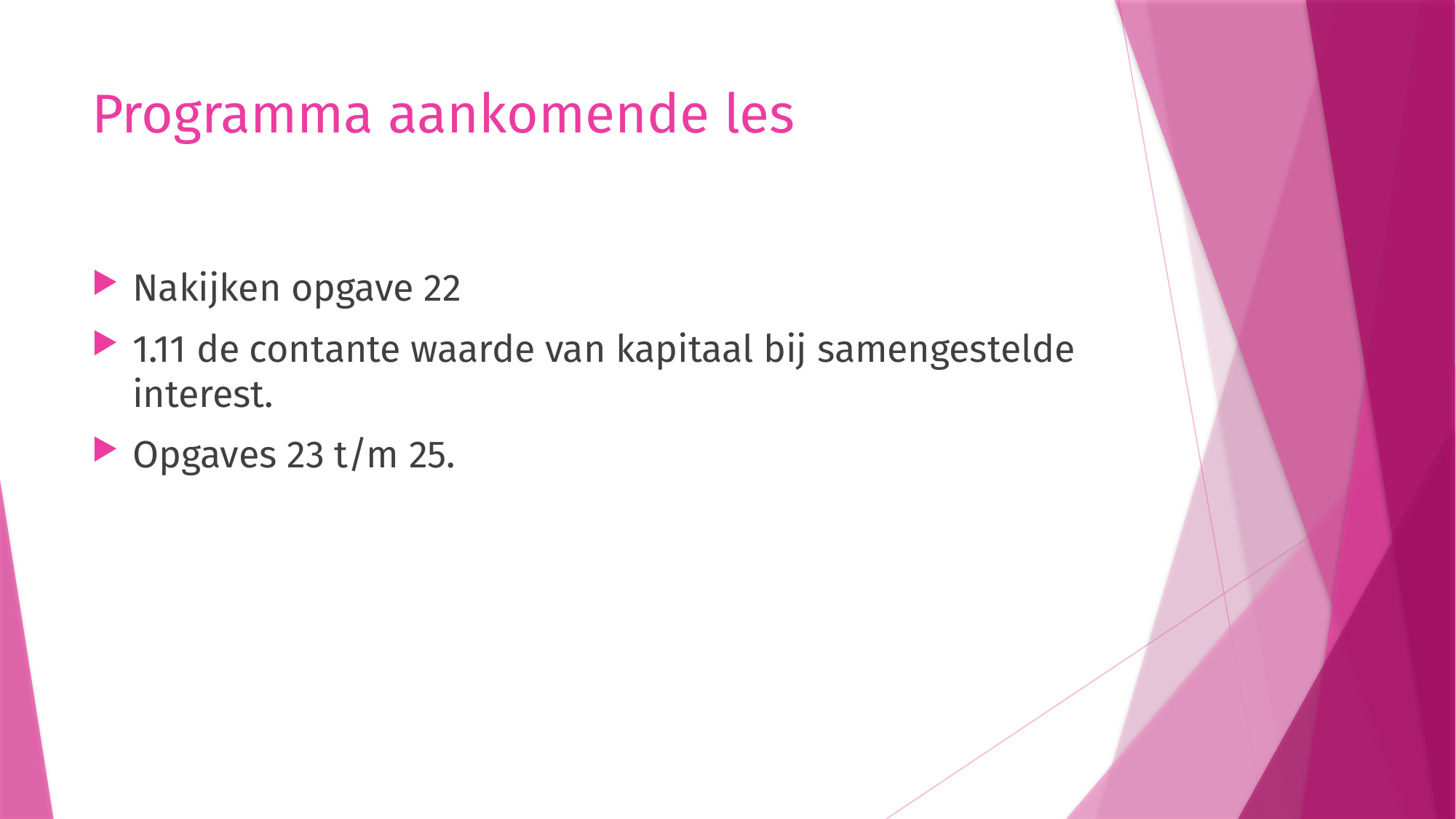

# Programma aankomende les
Nakijken opgave 22
1.11 de contante waarde van kapitaal bij samengestelde interest.
Opgaves 23 t/m 25.